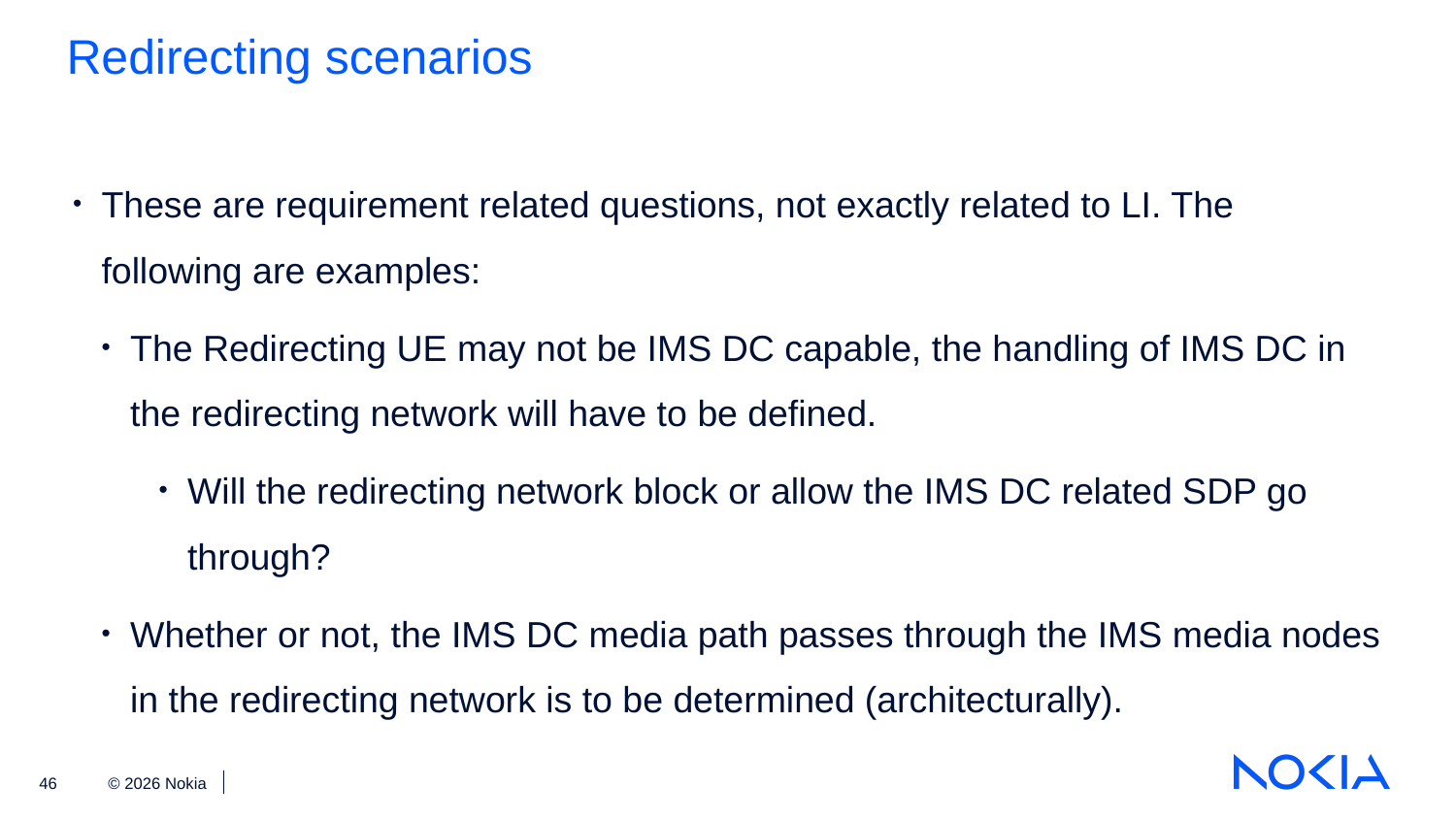

Redirecting scenarios

These are requirement related questions, not exactly related to LI. The following are examples:
The Redirecting UE may not be IMS DC capable, the handling of IMS DC in the redirecting network will have to be defined.
Will the redirecting network block or allow the IMS DC related SDP go through?
Whether or not, the IMS DC media path passes through the IMS media nodes in the redirecting network is to be determined (architecturally).